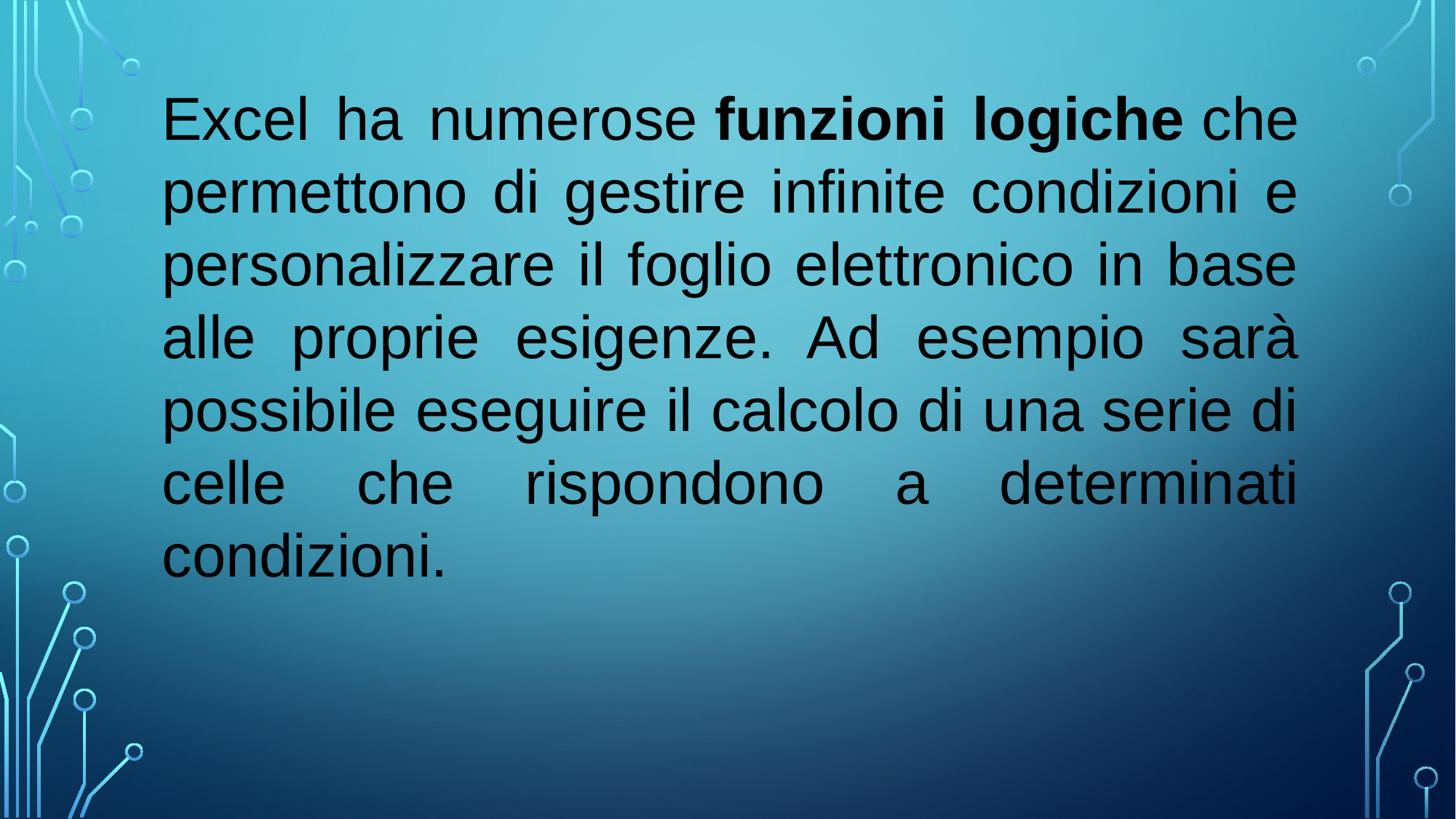

Excel ha numerose funzioni logiche che permettono di gestire infinite condizioni e personalizzare il foglio elettronico in base alle proprie esigenze. Ad esempio sarà possibile eseguire il calcolo di una serie di celle che rispondono a determinati condizioni.